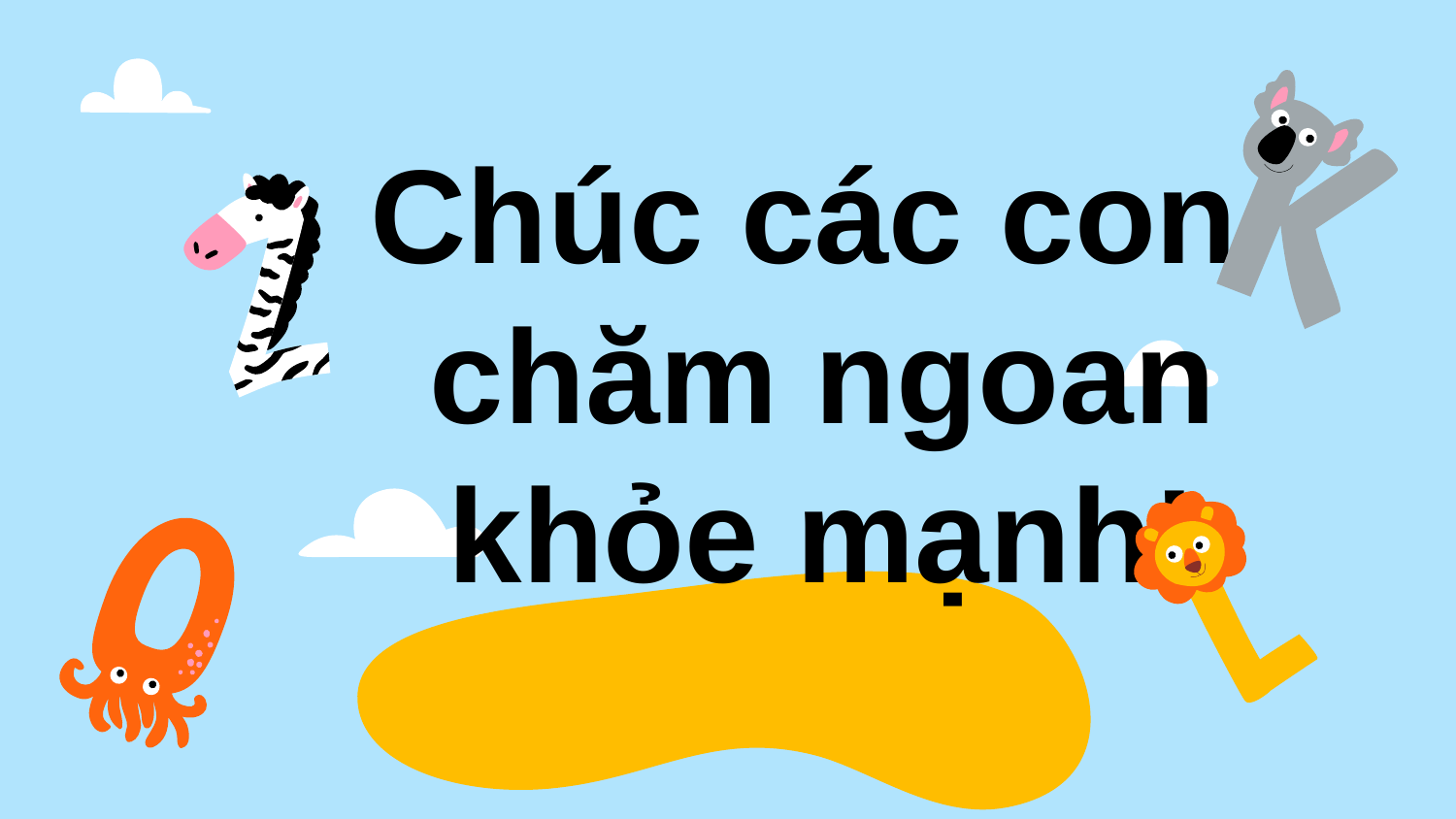

# Chúc các con chăm ngoan khỏe mạnh!